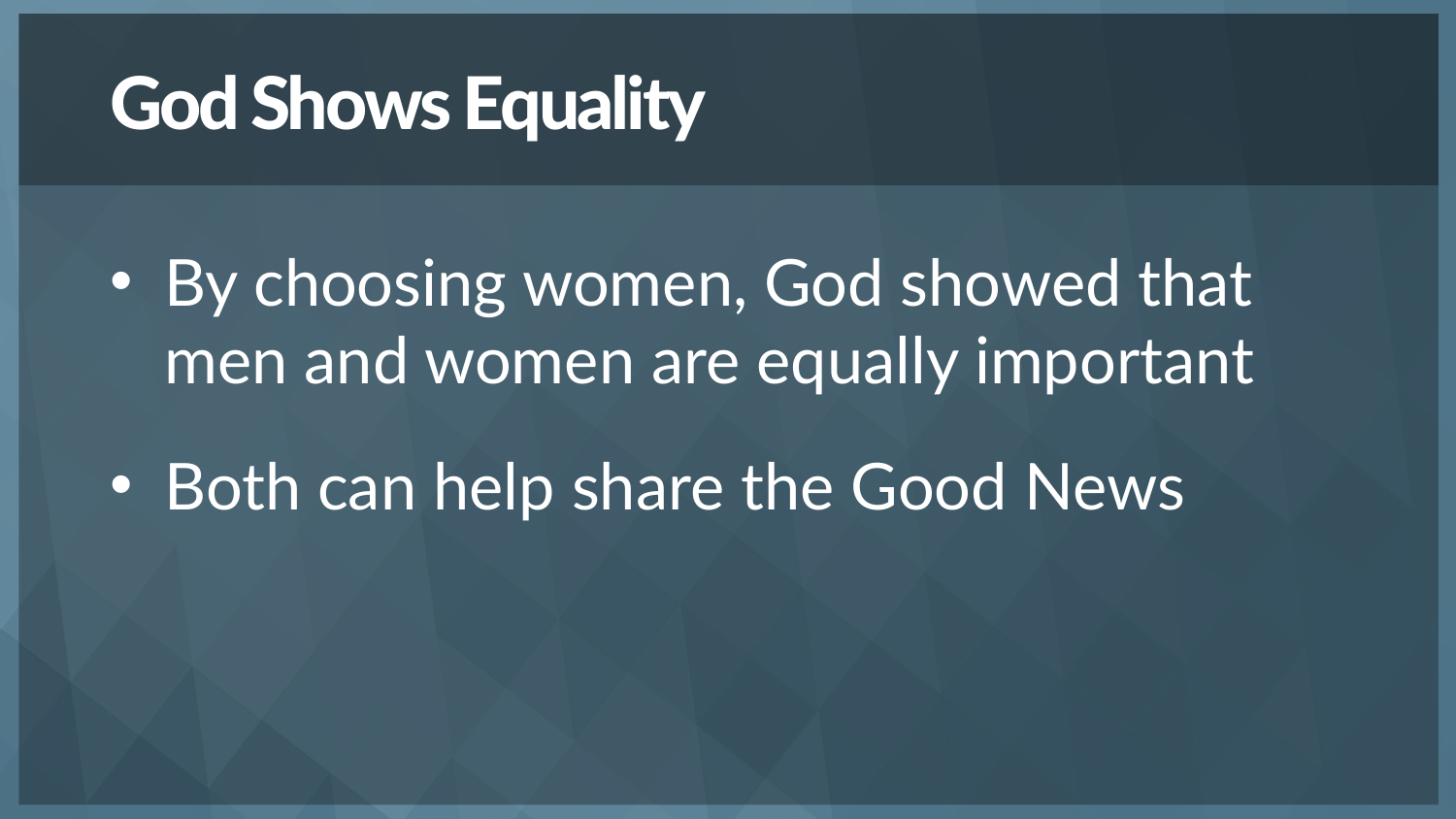

# God Shows Equality
By choosing women, God showed that men and women are equally important
Both can help share the Good News